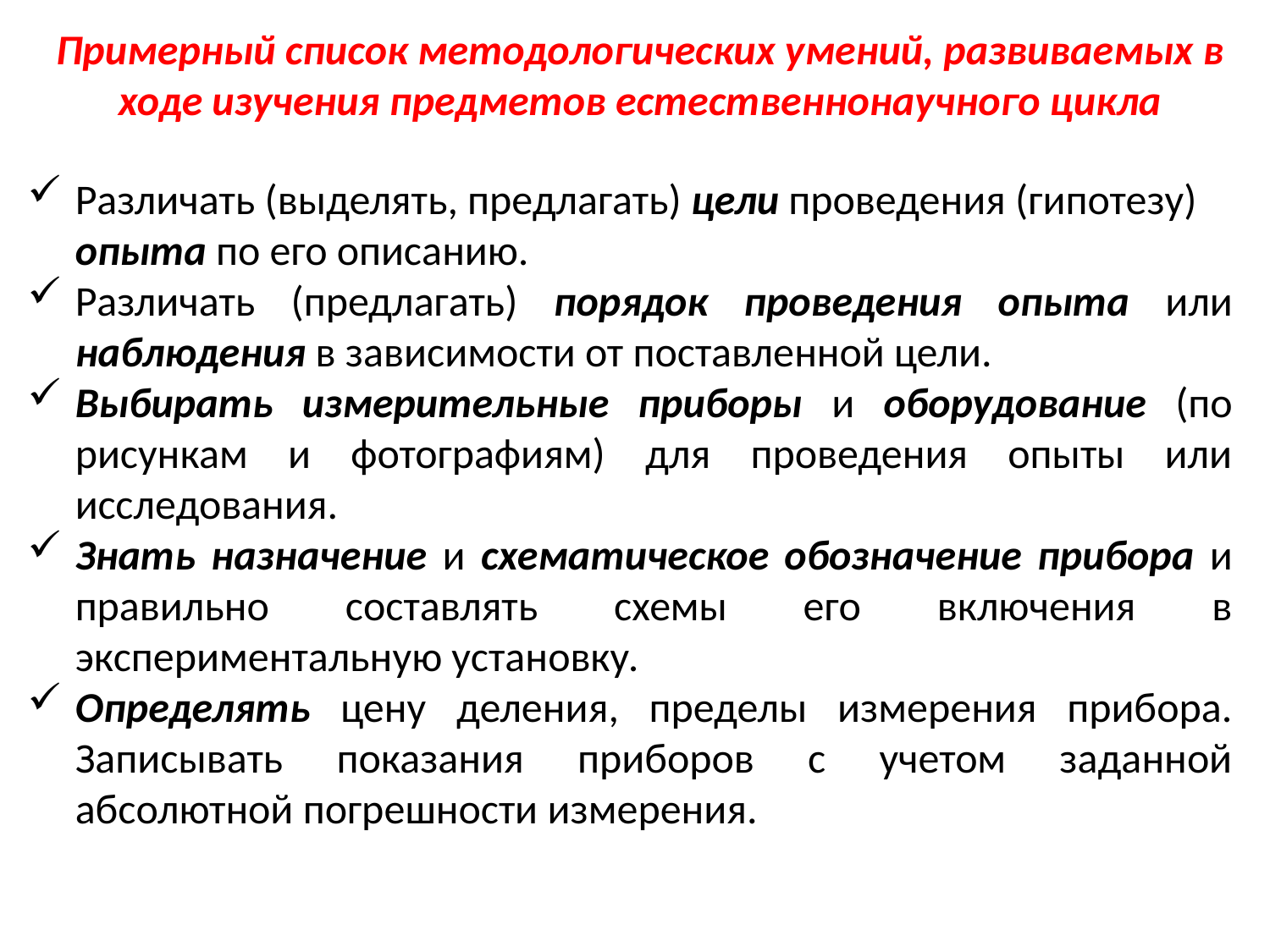

Примерный список методологических умений, развиваемых в ходе изучения предметов естественнонаучного цикла
Различать (выделять, предлагать) цели проведения (гипотезу) опыта по его описанию.
Различать (предлагать) порядок проведения опыта или наблюдения в зависимости от поставленной цели.
Выбирать измерительные приборы и оборудование (по рисункам и фотографиям) для проведения опыты или исследования.
Знать назначение и схематическое обозначение прибора и правильно составлять схемы его включения в экспериментальную установку.
Определять цену деления, пределы измерения прибора. Записывать показания приборов с учетом заданной абсолютной погрешности измерения.